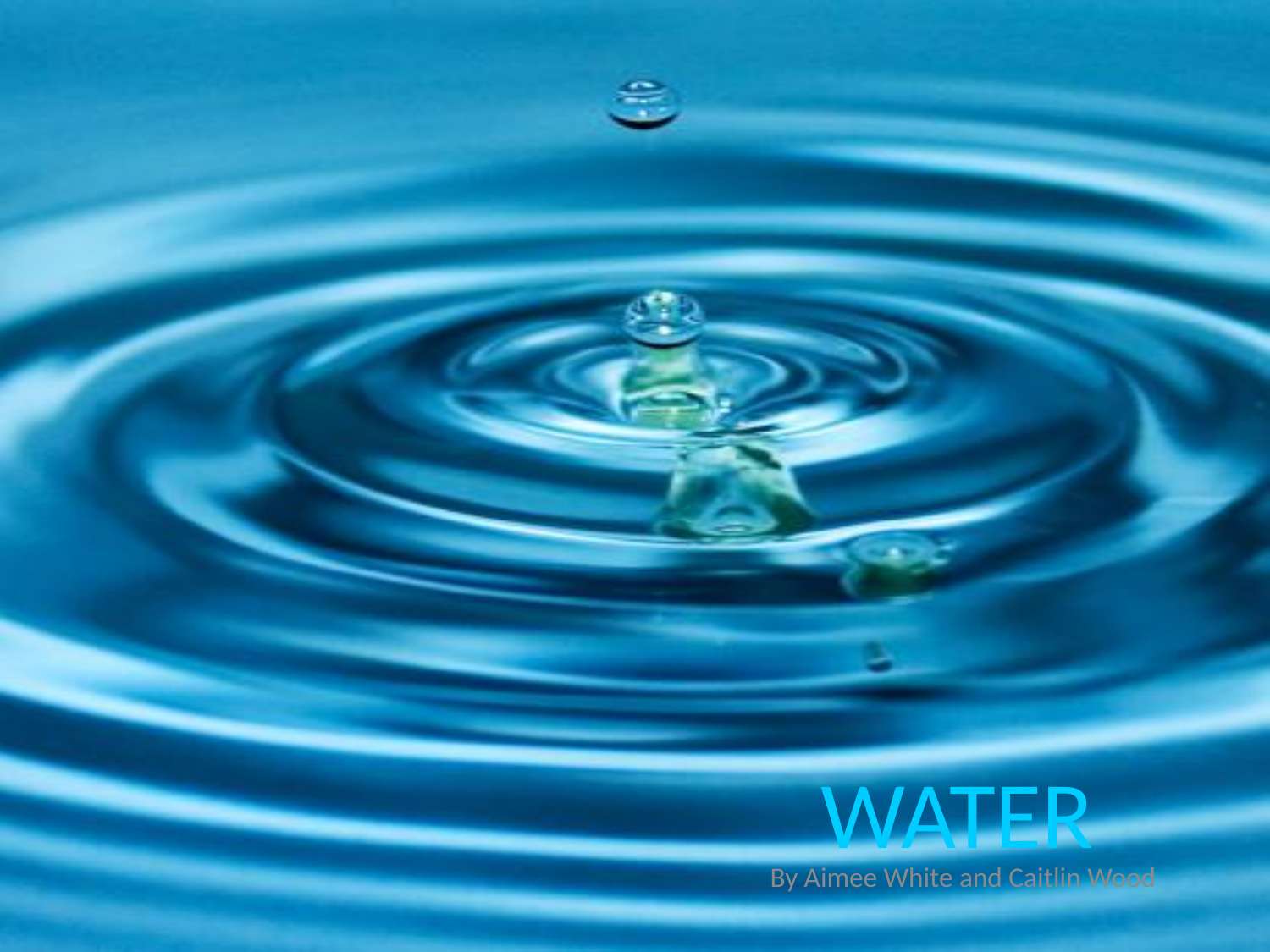

# WATER
By Aimee White and Caitlin Wood